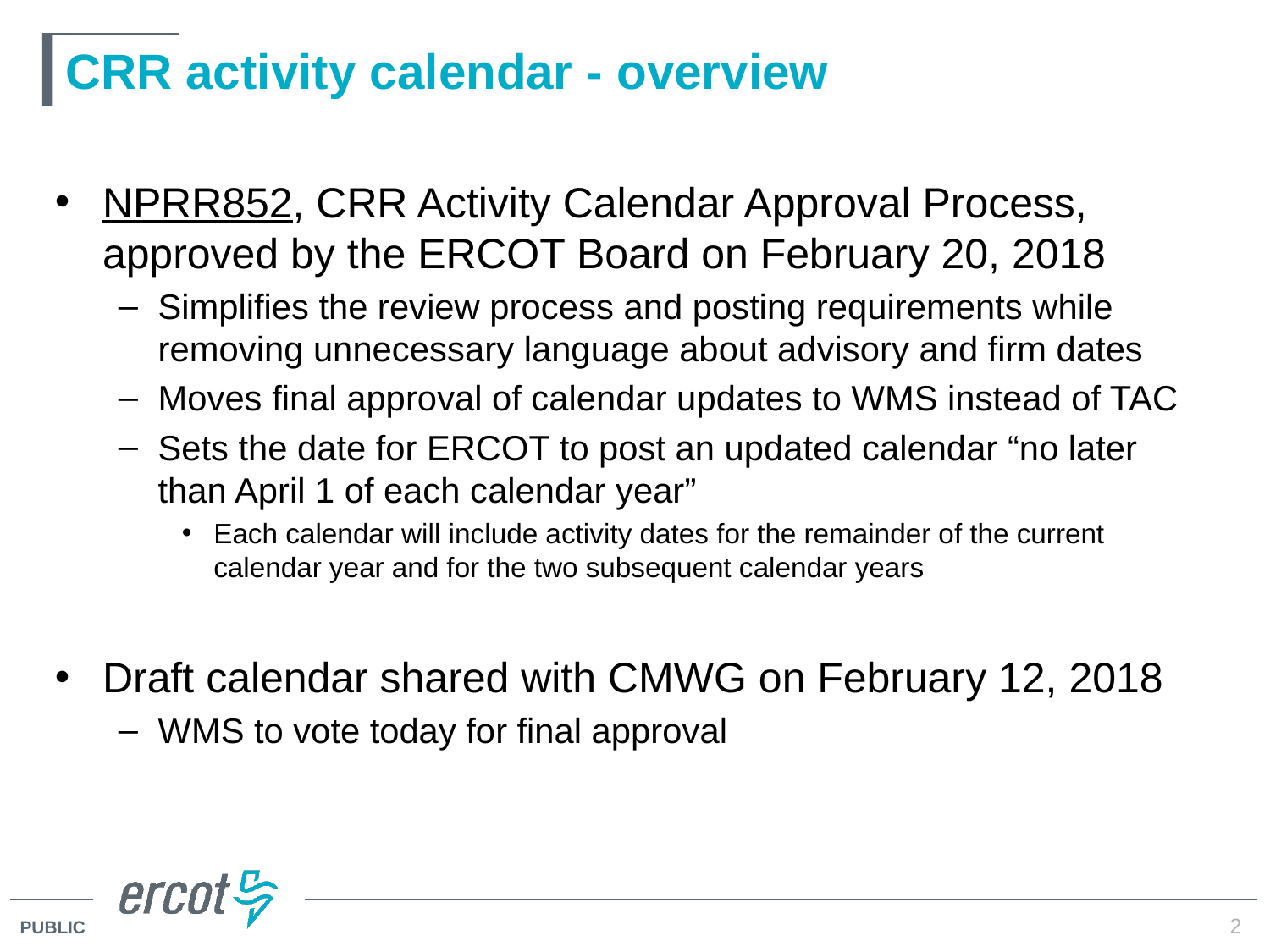

# CRR activity calendar - overview
NPRR852, CRR Activity Calendar Approval Process, approved by the ERCOT Board on February 20, 2018
Simplifies the review process and posting requirements while removing unnecessary language about advisory and firm dates
Moves final approval of calendar updates to WMS instead of TAC
Sets the date for ERCOT to post an updated calendar “no later than April 1 of each calendar year”
Each calendar will include activity dates for the remainder of the current calendar year and for the two subsequent calendar years

Draft calendar shared with CMWG on February 12, 2018
WMS to vote today for final approval

2